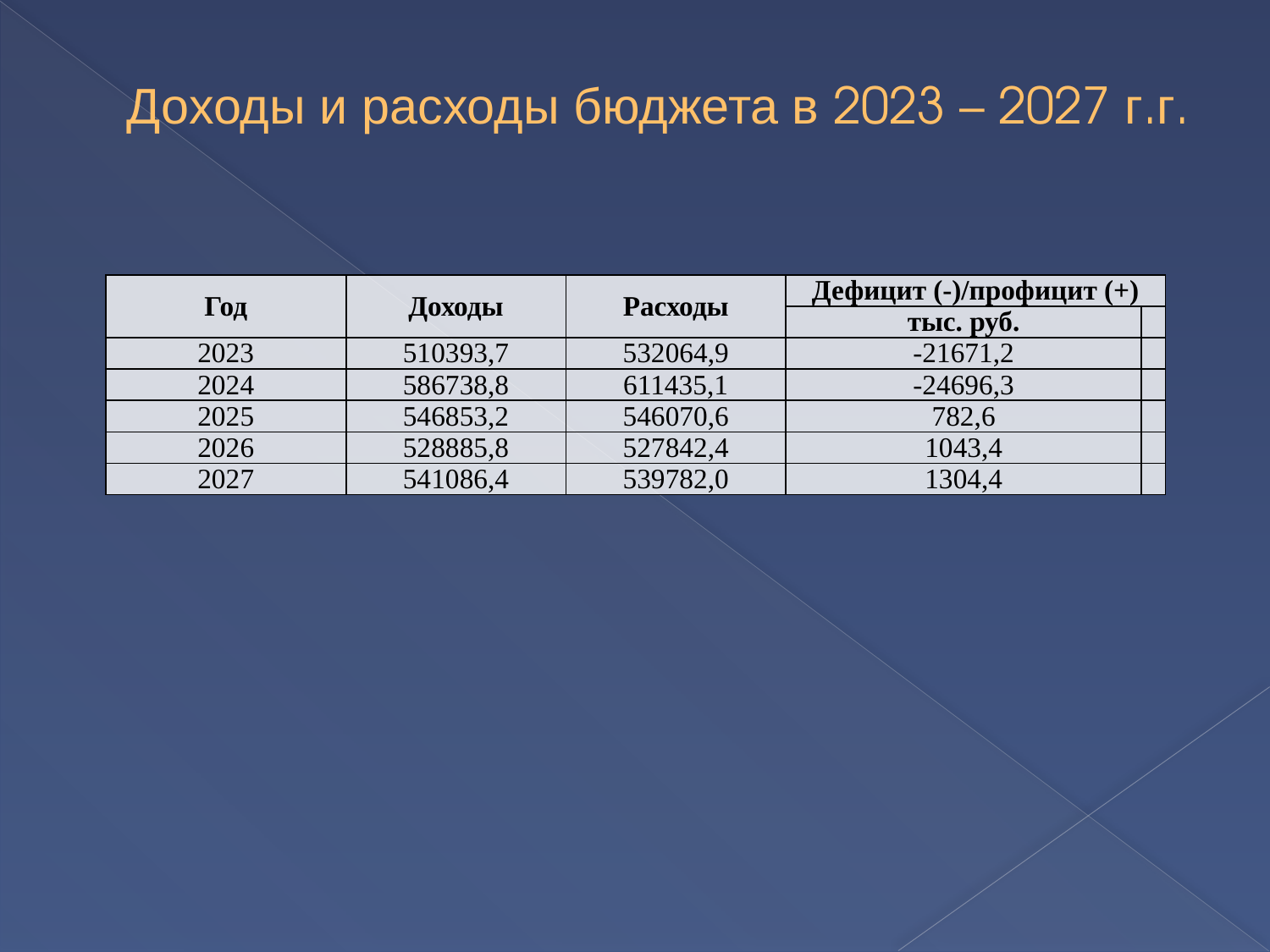

# Доходы и расходы бюджета в 2023 – 2027 г.г.
| Год | Доходы | Расходы | Дефицит (-)/профицит (+) |  |
| --- | --- | --- | --- | --- |
|  |  |  | тыс. руб. |  |
| 2023 | 510393,7 | 532064,9 | -21671,2 |  |
| 2024 | 586738,8 | 611435,1 | -24696,3 |  |
| 2025 | 546853,2 | 546070,6 | 782,6 |  |
| 2026 | 528885,8 | 527842,4 | 1043,4 |  |
| 2027 | 541086,4 | 539782,0 | 1304,4 |  |